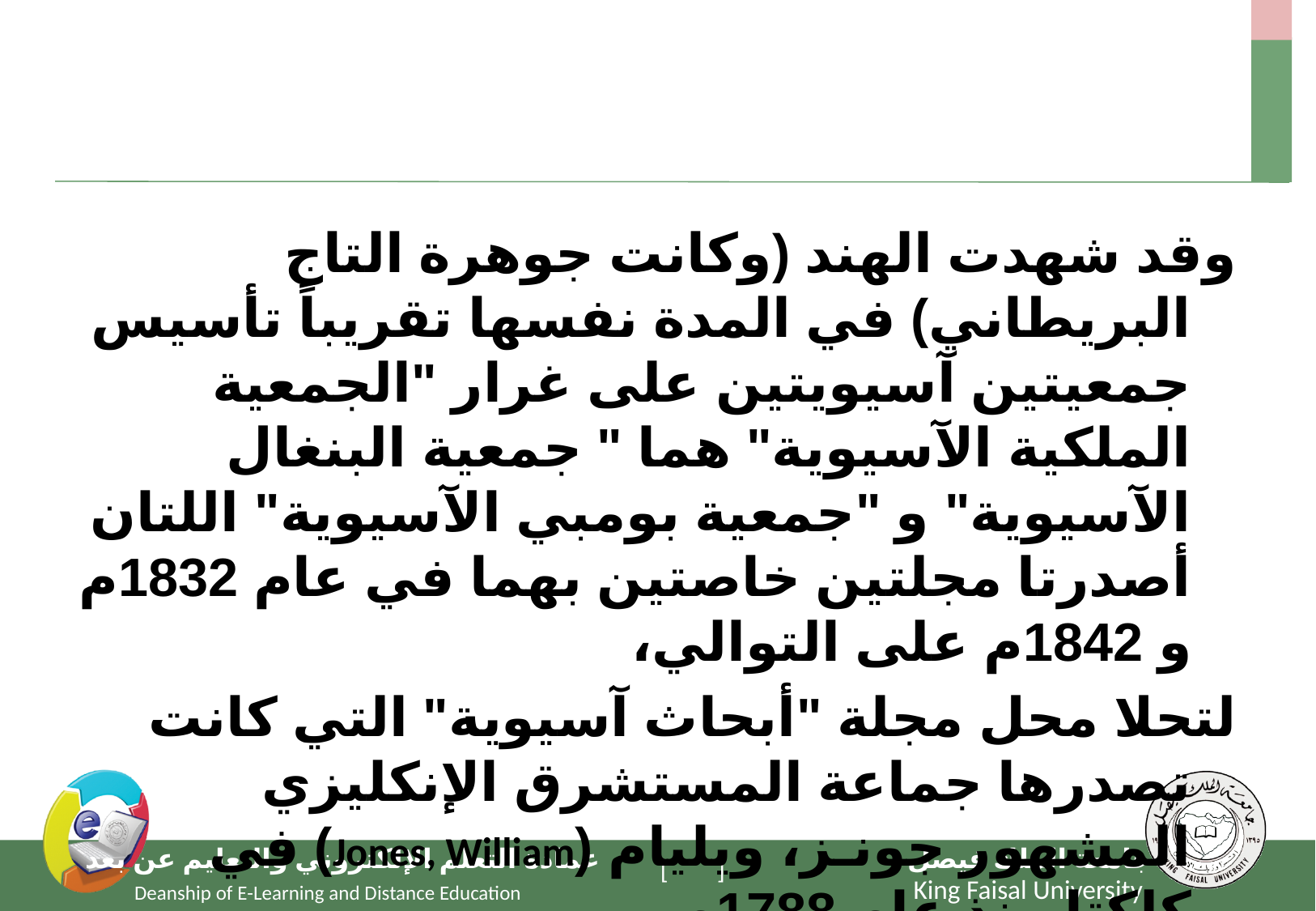

#
وقد شهدت الهند (وكانت جوهرة التاج البريطاني) في المدة نفسها تقريباً تأسيس جمعيتين آسيويتين على غرار "الجمعية الملكية الآسيوية" هما " جمعية البنغال الآسيوية" و "جمعية بومبي الآسيوية" اللتان أصدرتا مجلتين خاصتين بهما في عام 1832م و 1842م على التوالي،
لتحلا محل مجلة "أبحاث آسيوية" التي كانت تصدرها جماعة المستشرق الإنكليزي المشهور جونـز، ويليام (Jones, William) في كلكتا منذ عام 1788م.